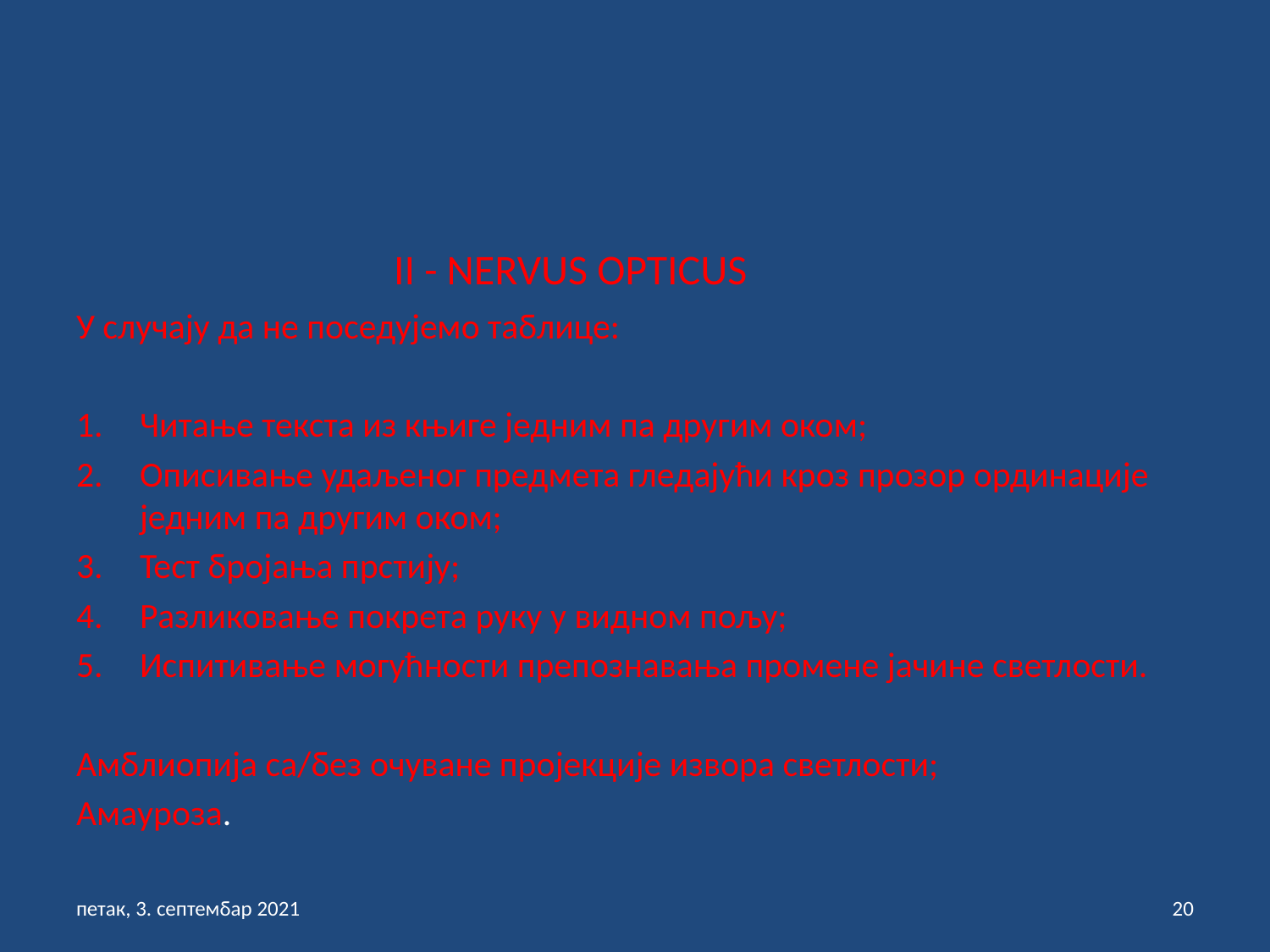

II - NERVUS OPTICUS
У случају да не поседујемо таблице:

Читање текста из књиге једним па другим оком;
Описивање удаљеног предмета гледајући кроз прозор ординације једним па другим оком;
Тест бројања прстију;
Разликовање покрета руку у видном пољу;
Испитивање могућности препознавања промене јачине светлости.

Амблиопија са/без очуване пројекције извора светлости;
Амауроза.
петак, 3. септембар 2021
20